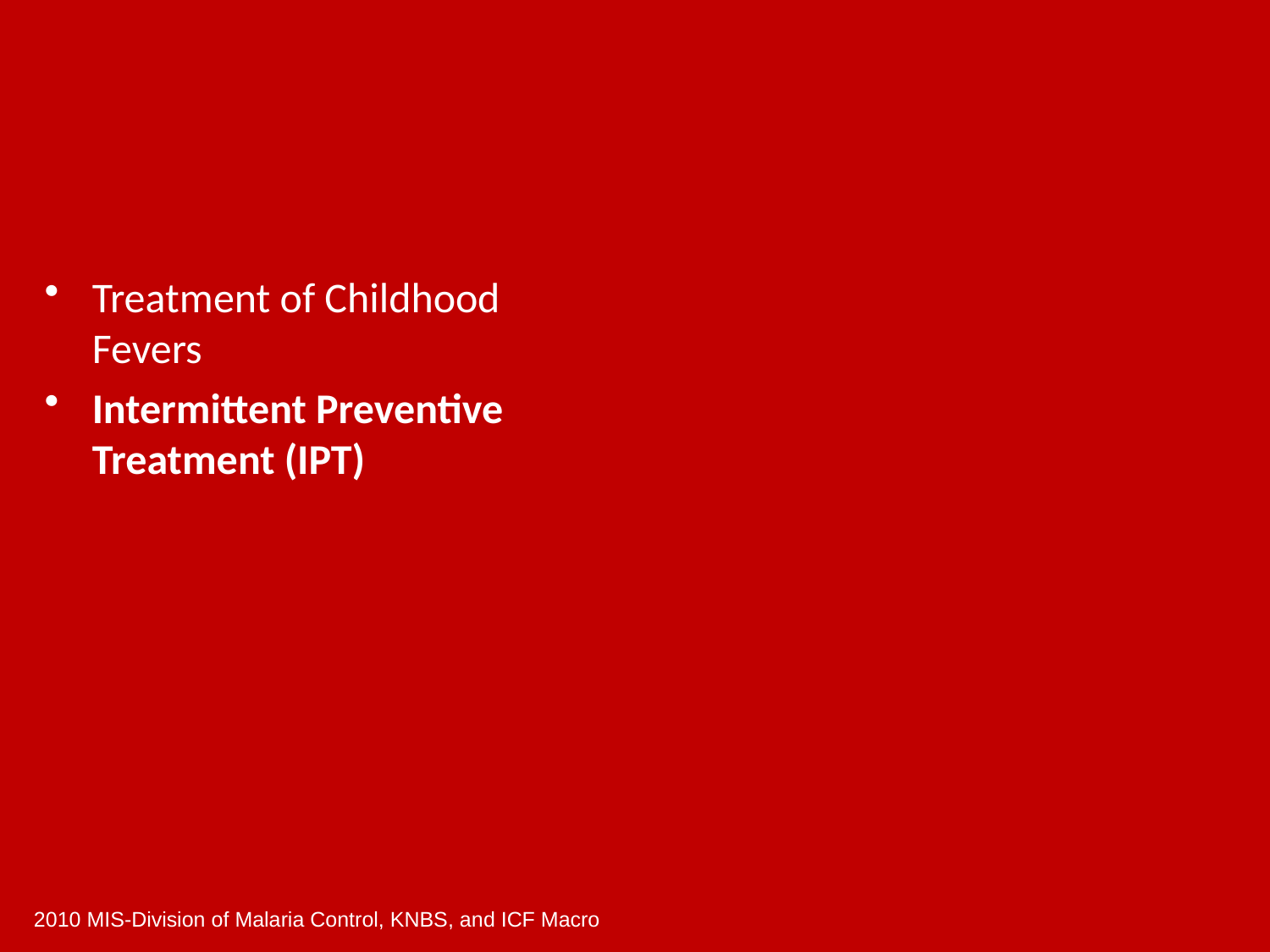

Treatment of Childhood Fevers
Intermittent Preventive Treatment (IPT)
2010 MIS-Division of Malaria Control, KNBS, and ICF Macro